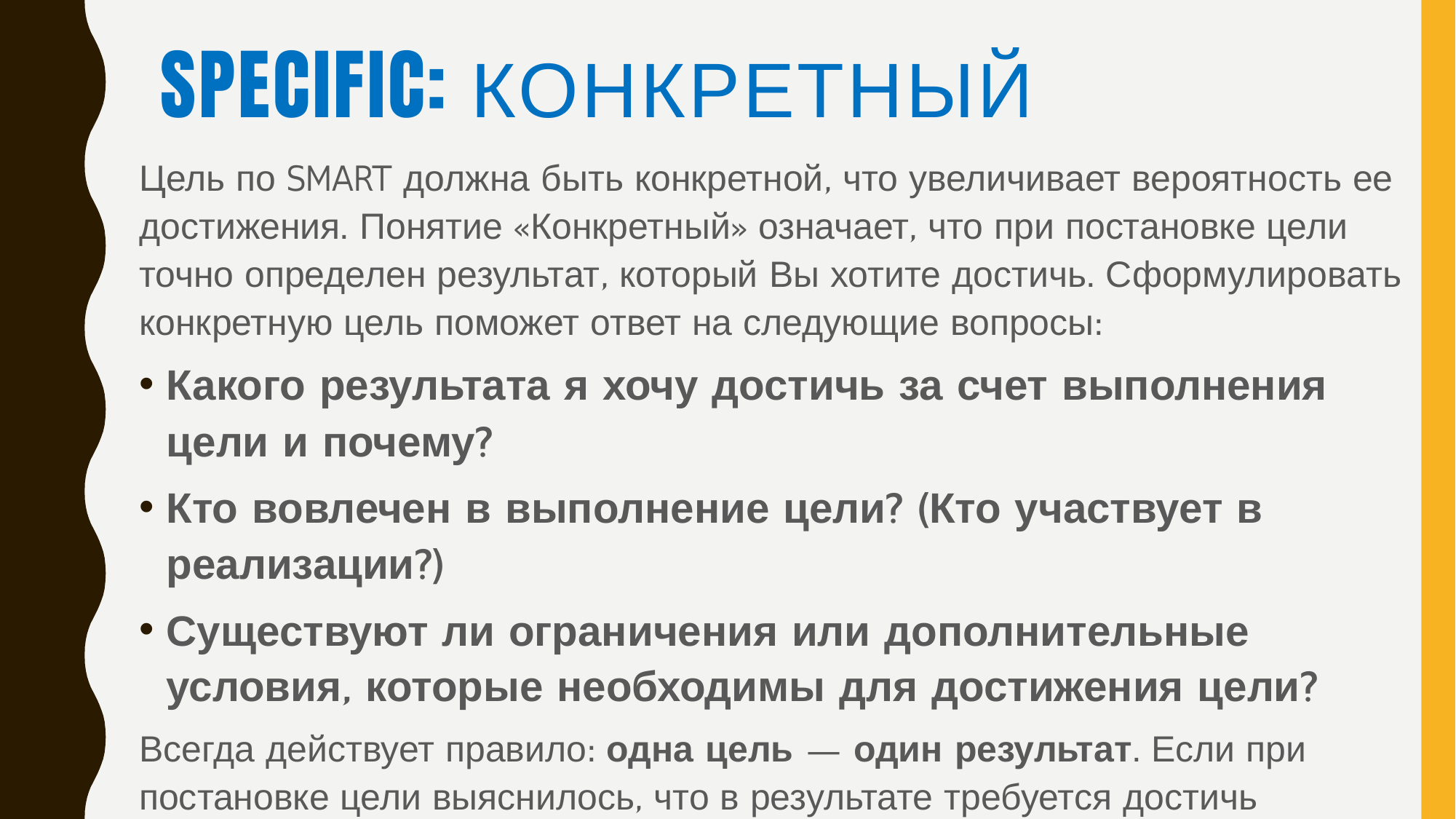

# Specific: Конкретный
Цель по SMART должна быть конкретной, что увеличивает вероятность ее достижения. Понятие «Конкретный» означает, что при постановке цели точно определен результат, который Вы хотите достичь. Сформулировать конкретную цель поможет ответ на следующие вопросы:
Какого результата я хочу достичь за счет выполнения цели и почему?
Кто вовлечен в выполнение цели? (Кто участвует в реализации?)
Существуют ли ограничения или дополнительные условия, которые необходимы для достижения цели?
Всегда действует правило: одна цель — один результат. Если при постановке цели выяснилось, что в результате требуется достичь нескольких результатов, то цель должна быть разделена на несколько целей.